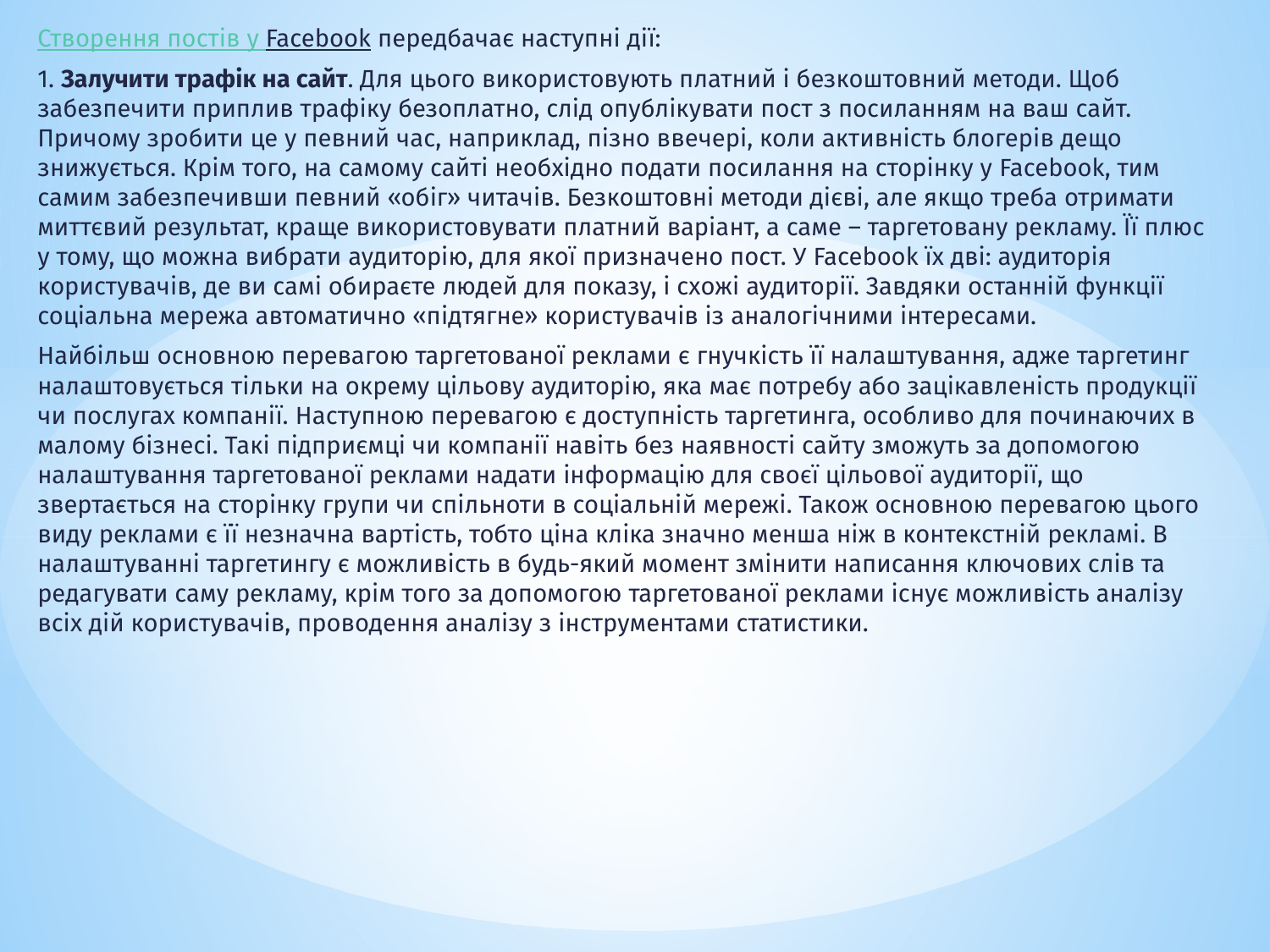

Створення постів у Facebook передбачає наступні дії:
1. Залучити трафік на сайт. Для цього використовують платний і безкоштовний методи. Щоб забезпечити приплив трафіку безоплатно, слід опублікувати пост з посиланням на ваш сайт. Причому зробити це у певний час, наприклад, пізно ввечері, коли активність блогерів дещо знижується. Крім того, на самому сайті необхідно подати посилання на сторінку у Facebook, тим самим забезпечивши певний «обіг» читачів. Безкоштовні методи дієві, але якщо треба отримати миттєвий результат, краще використовувати платний варіант, а саме – таргетовану рекламу. Її плюс у тому, що можна вибрати аудиторію, для якої призначено пост. У Facebook їх дві: аудиторія користувачів, де ви самі обираєте людей для показу, і схожі аудиторії. Завдяки останній функції соціальна мережа автоматично «підтягне» користувачів із аналогічними інтересами.
Найбільш основною перевагою таргетованої реклами є гнучкість її налаштування, адже таргетинг налаштовується тільки на окрему цільову аудиторію, яка має потребу або зацікавленість продукції чи послугах компанії. Наступною перевагою є доступність таргетинга, особливо для починаючих в малому бізнесі. Такі підприємці чи компанії навіть без наявності сайту зможуть за допомогою налаштування таргетованої реклами надати інформацію для своєї цільової аудиторії, що звертається на сторінку групи чи спільноти в соціальній мережі. Також основною перевагою цього виду реклами є її незначна вартість, тобто ціна кліка значно менша ніж в контекстній рекламі. В налаштуванні таргетингу є можливість в будь-який момент змінити написання ключових слів та редагувати саму рекламу, крім того за допомогою таргетованої реклами існує можливість аналізу всіх дій користувачів, проводення аналізу з інструментами статистики.